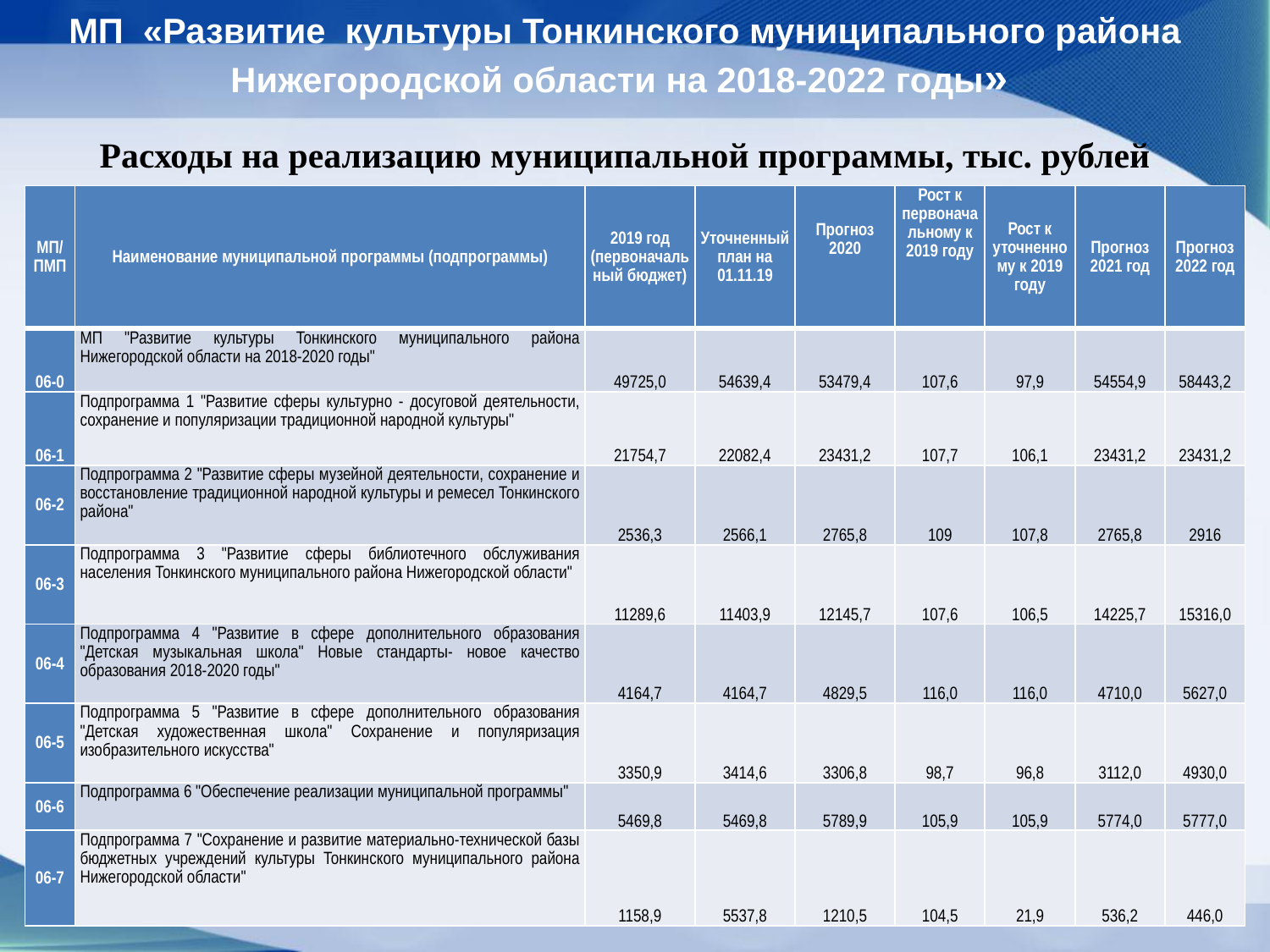

МП  «Развитие  культуры Тонкинского муниципального района Нижегородской области на 2018-2022 годы»
Расходы на реализацию муниципальной программы, тыс. рублей

| МП/ ПМП | Наименование муниципальной программы (подпрограммы) | 2019 год (первоначальный бюджет) | Уточненный план на 01.11.19 | Прогноз 2020 | Рост к первоначальному к 2019 году | Рост к уточненному к 2019 году | Прогноз 2021 год | Прогноз 2022 год |
| --- | --- | --- | --- | --- | --- | --- | --- | --- |
| 06-0 | МП "Развитие культуры Тонкинского муниципального района Нижегородской области на 2018-2020 годы" | 49725,0 | 54639,4 | 53479,4 | 107,6 | 97,9 | 54554,9 | 58443,2 |
| 06-1 | Подпрограмма 1 "Развитие сферы культурно - досуговой деятельности, сохранение и популяризации традиционной народной культуры" | 21754,7 | 22082,4 | 23431,2 | 107,7 | 106,1 | 23431,2 | 23431,2 |
| 06-2 | Подпрограмма 2 "Развитие сферы музейной деятельности, сохранение и восстановление традиционной народной культуры и ремесел Тонкинского района" | 2536,3 | 2566,1 | 2765,8 | 109 | 107,8 | 2765,8 | 2916 |
| 06-3 | Подпрограмма 3 "Развитие сферы библиотечного обслуживания населения Тонкинского муниципального района Нижегородской области" | 11289,6 | 11403,9 | 12145,7 | 107,6 | 106,5 | 14225,7 | 15316,0 |
| 06-4 | Подпрограмма 4 "Развитие в сфере дополнительного образования "Детская музыкальная школа" Новые стандарты- новое качество образования 2018-2020 годы" | 4164,7 | 4164,7 | 4829,5 | 116,0 | 116,0 | 4710,0 | 5627,0 |
| 06-5 | Подпрограмма 5 "Развитие в сфере дополнительного образования "Детская художественная школа" Сохранение и популяризация изобразительного искусства" | 3350,9 | 3414,6 | 3306,8 | 98,7 | 96,8 | 3112,0 | 4930,0 |
| 06-6 | Подпрограмма 6 "Обеспечение реализации муниципальной программы" | 5469,8 | 5469,8 | 5789,9 | 105,9 | 105,9 | 5774,0 | 5777,0 |
| 06-7 | Подпрограмма 7 "Сохранение и развитие материально-технической базы бюджетных учреждений культуры Тонкинского муниципального района Нижегородской области" | 1158,9 | 5537,8 | 1210,5 | 104,5 | 21,9 | 536,2 | 446,0 |